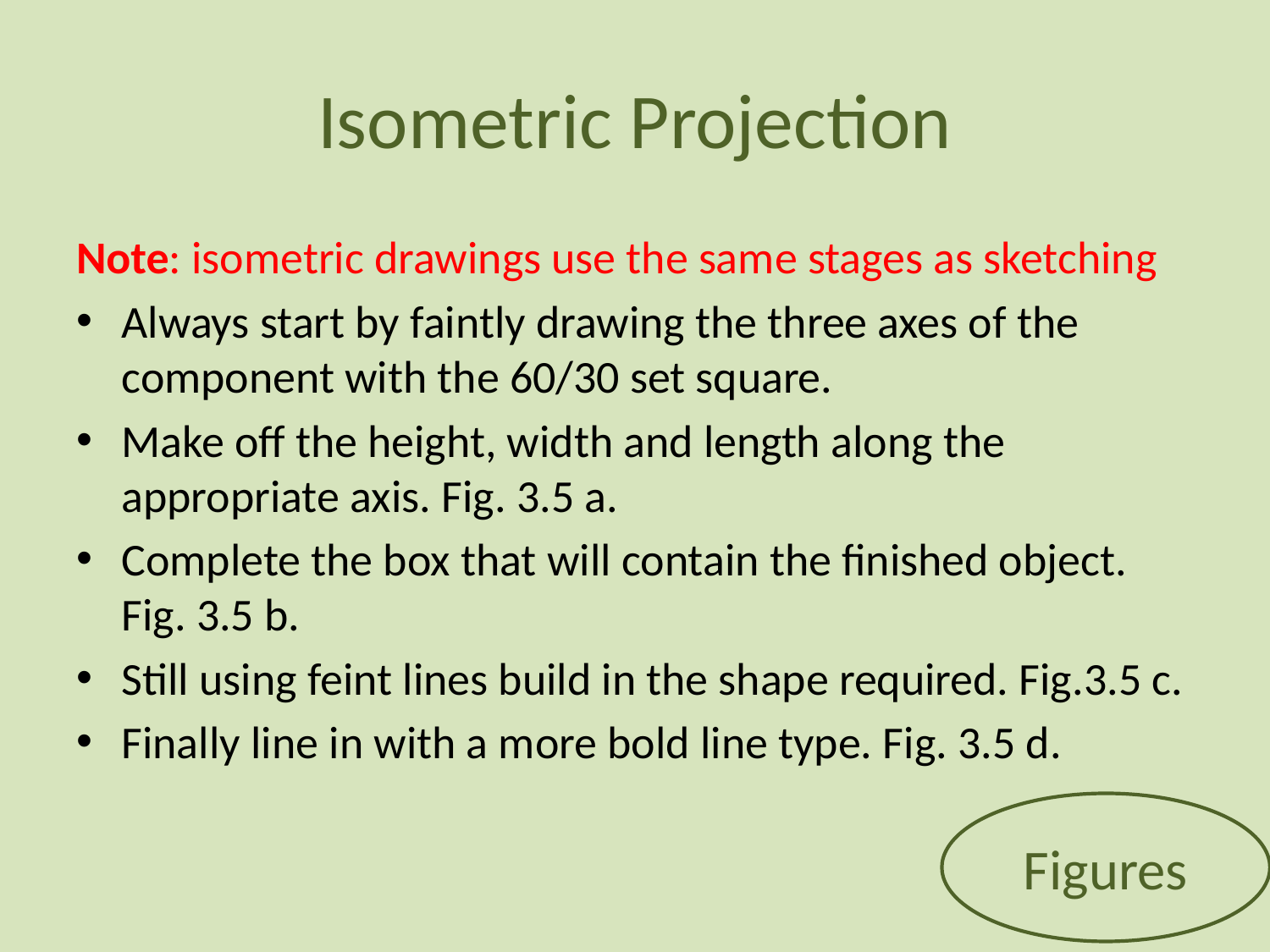

# Isometric Projection
Note: isometric drawings use the same stages as sketching
Always start by faintly drawing the three axes of the component with the 60/30 set square.
Make off the height, width and length along the appropriate axis. Fig. 3.5 a.
Complete the box that will contain the finished object. Fig. 3.5 b.
Still using feint lines build in the shape required. Fig.3.5 c.
Finally line in with a more bold line type. Fig. 3.5 d.

Figures